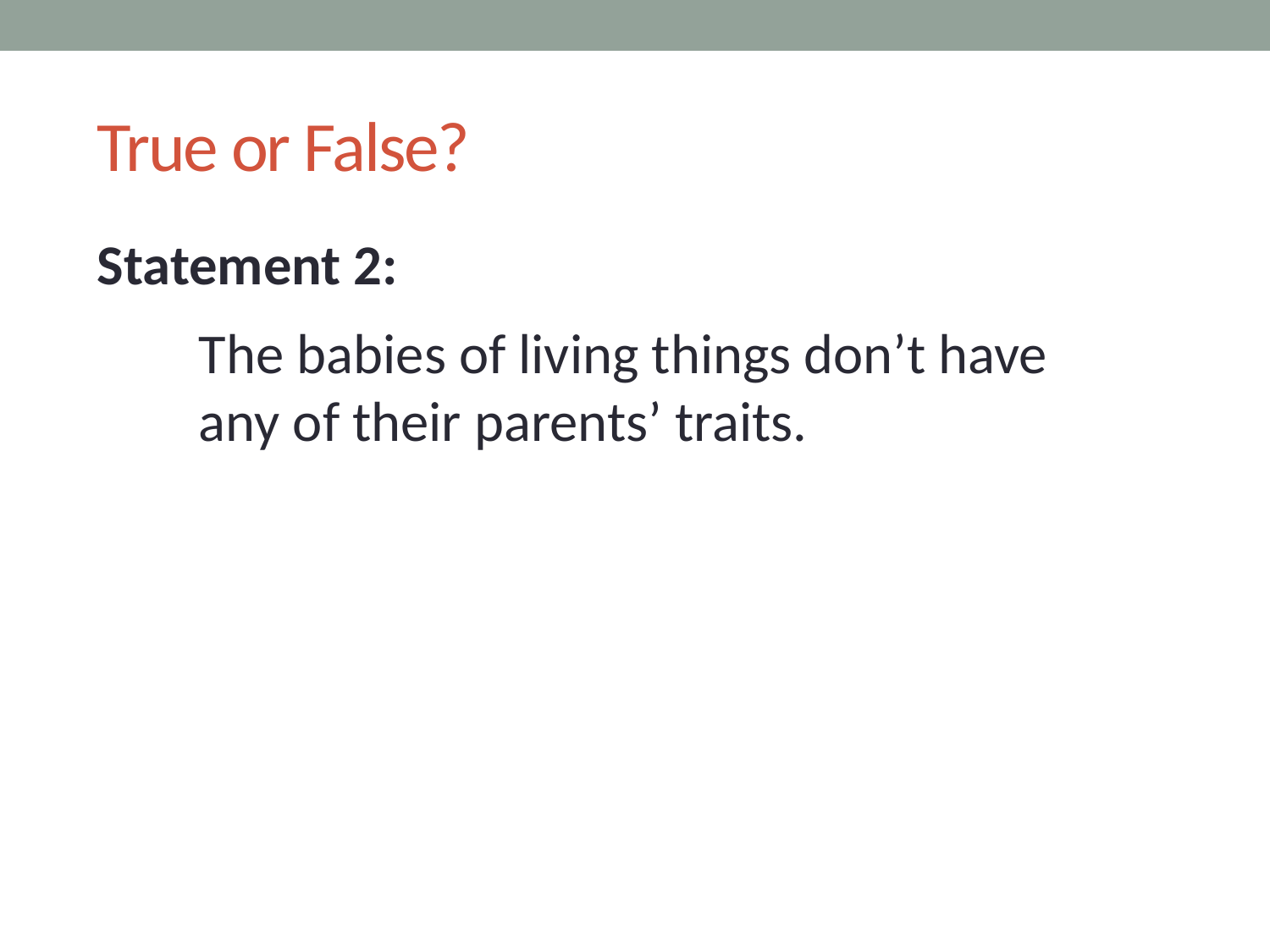

# True or False?
Statement 2:
The babies of living things don’t have
any of their parents’ traits.